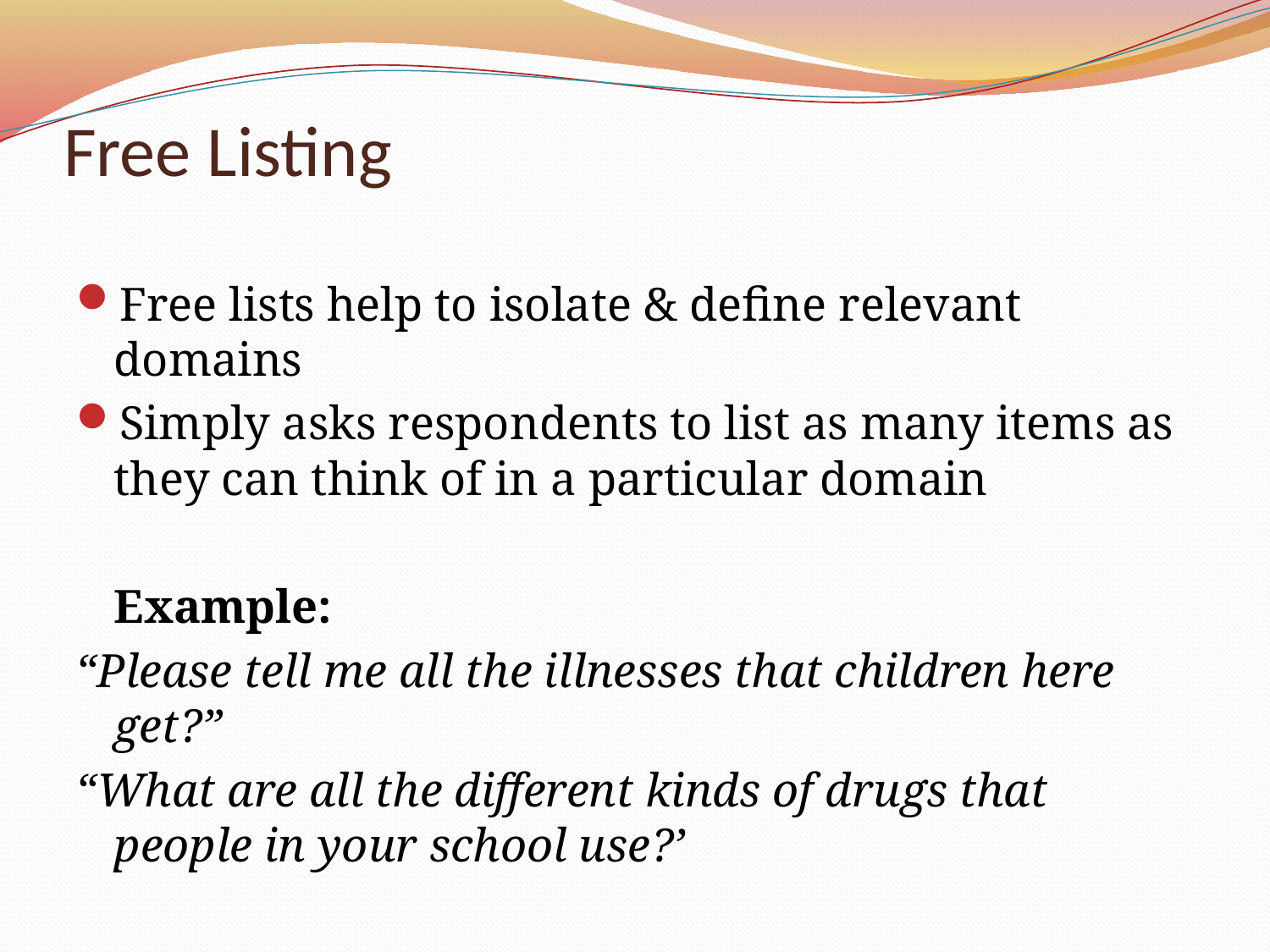

# Free Listing
Free lists help to isolate & define relevant domains
Simply asks respondents to list as many items as they can think of in a particular domain

	Example:
“Please tell me all the illnesses that children here get?”
“What are all the different kinds of drugs that people in your school use?’